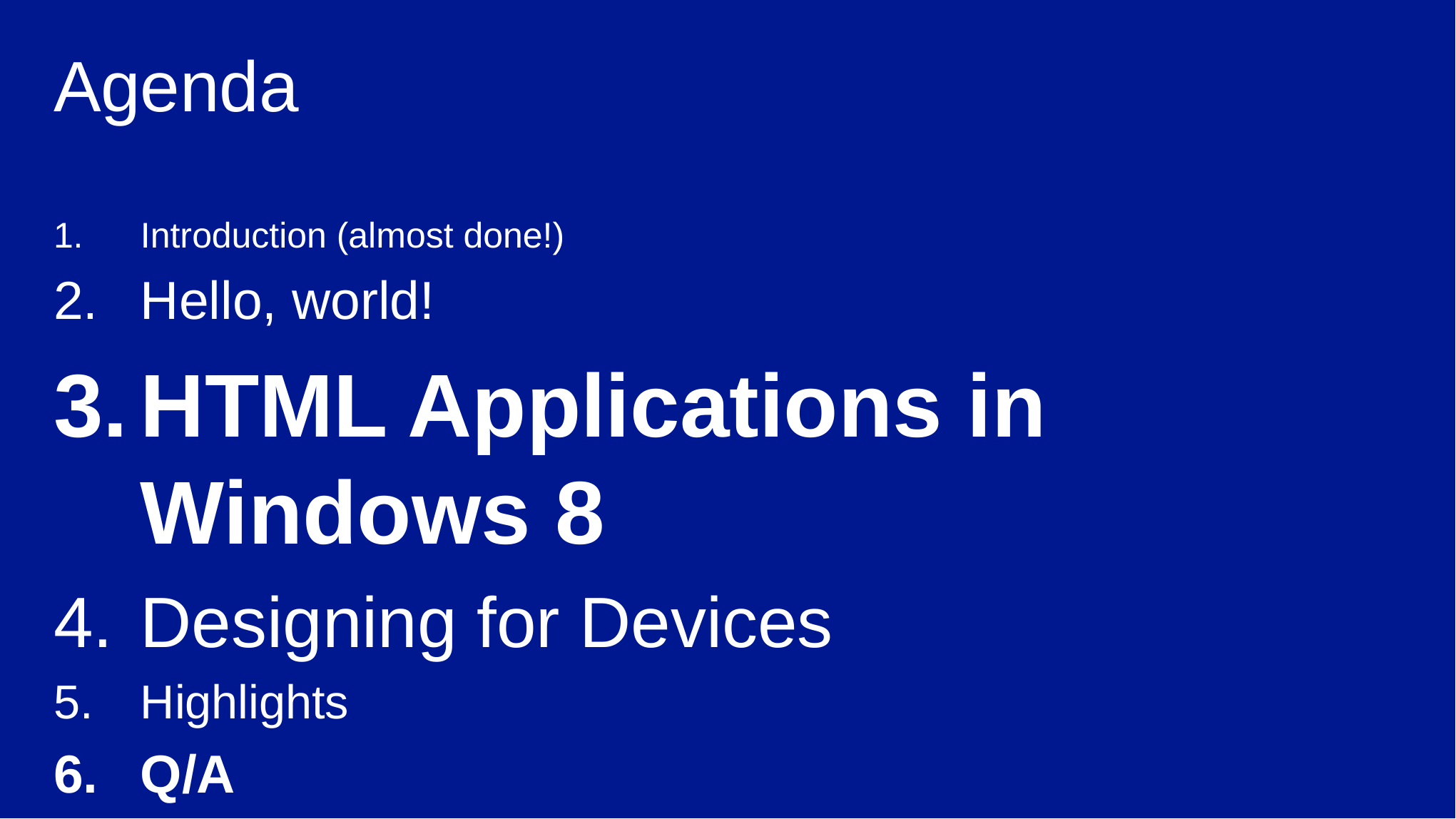

# Agenda
Introduction (almost done!)
Hello, world!
HTML Applications in Windows 8
Designing for Devices
Highlights
Q/A